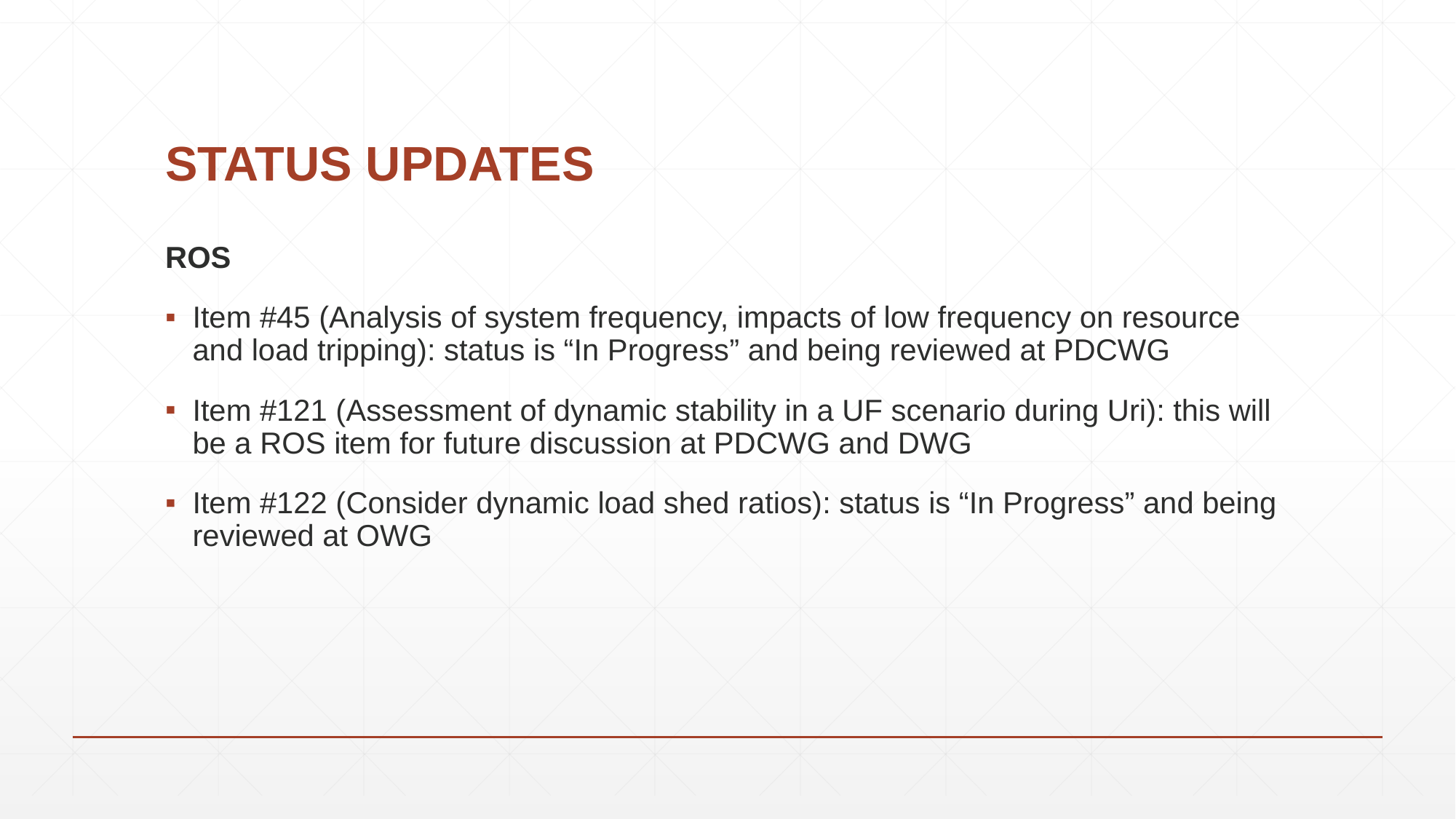

# STATUS UPDATES
ROS
Item #45 (Analysis of system frequency, impacts of low frequency on resource and load tripping): status is “In Progress” and being reviewed at PDCWG
Item #121 (Assessment of dynamic stability in a UF scenario during Uri): this will be a ROS item for future discussion at PDCWG and DWG
Item #122 (Consider dynamic load shed ratios): status is “In Progress” and being reviewed at OWG